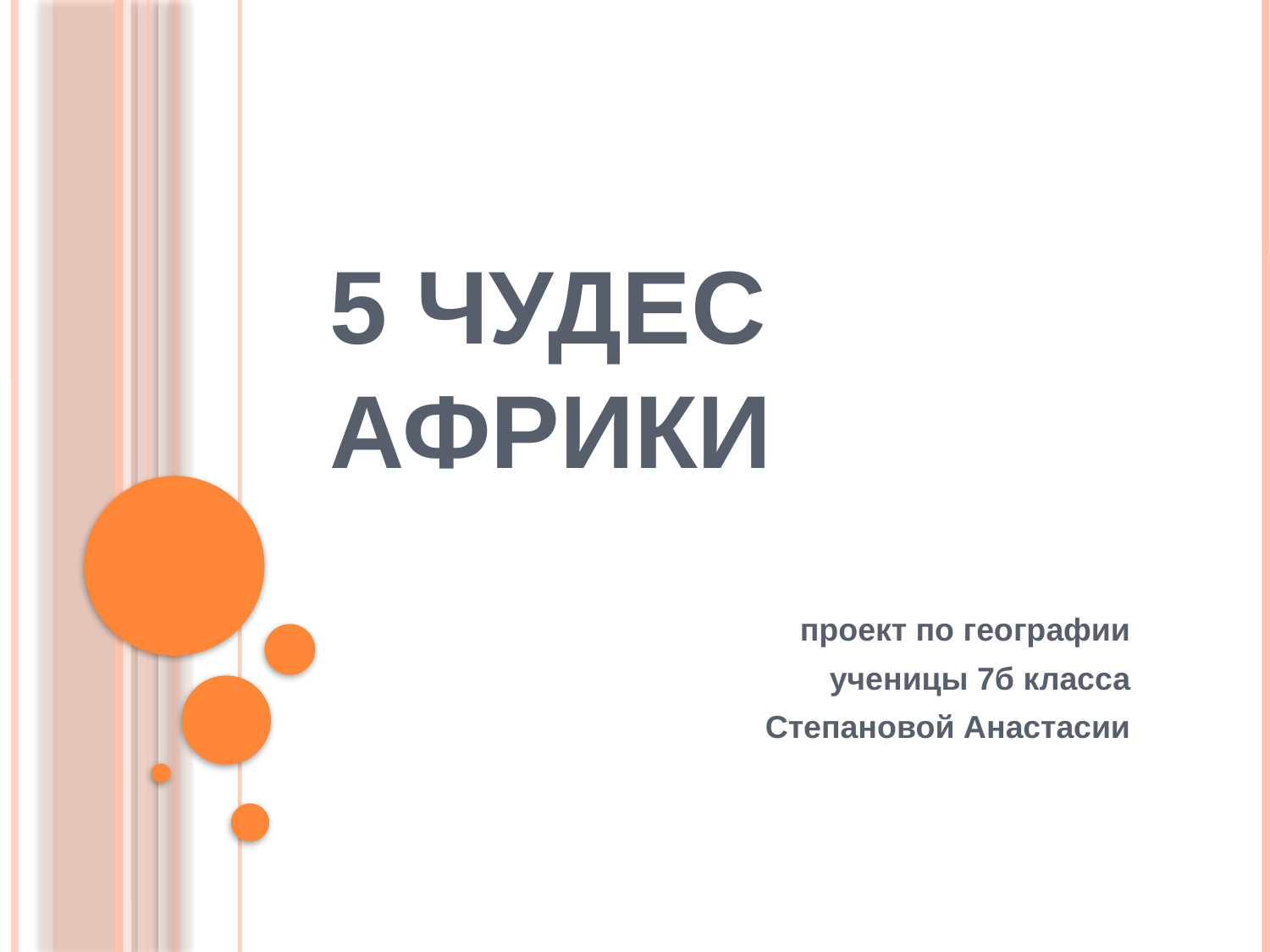

# 5 чудес Африки
проект по географии
ученицы 7б класса
Степановой Анастасии